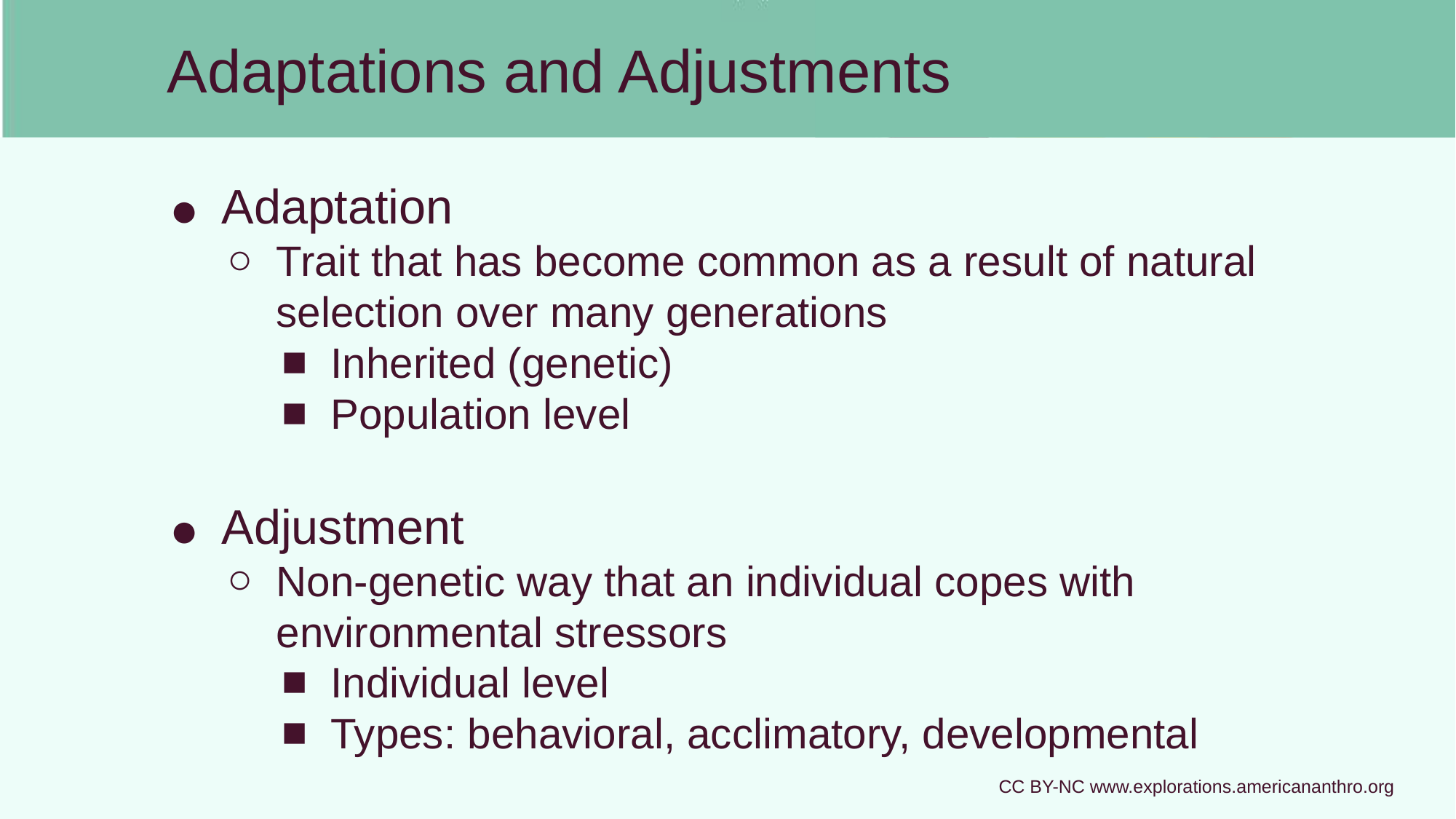

# Adaptations and Adjustments
Adaptation
Trait that has become common as a result of natural selection over many generations
Inherited (genetic)
Population level

Adjustment
Non-genetic way that an individual copes with environmental stressors
Individual level
Types: behavioral, acclimatory, developmental